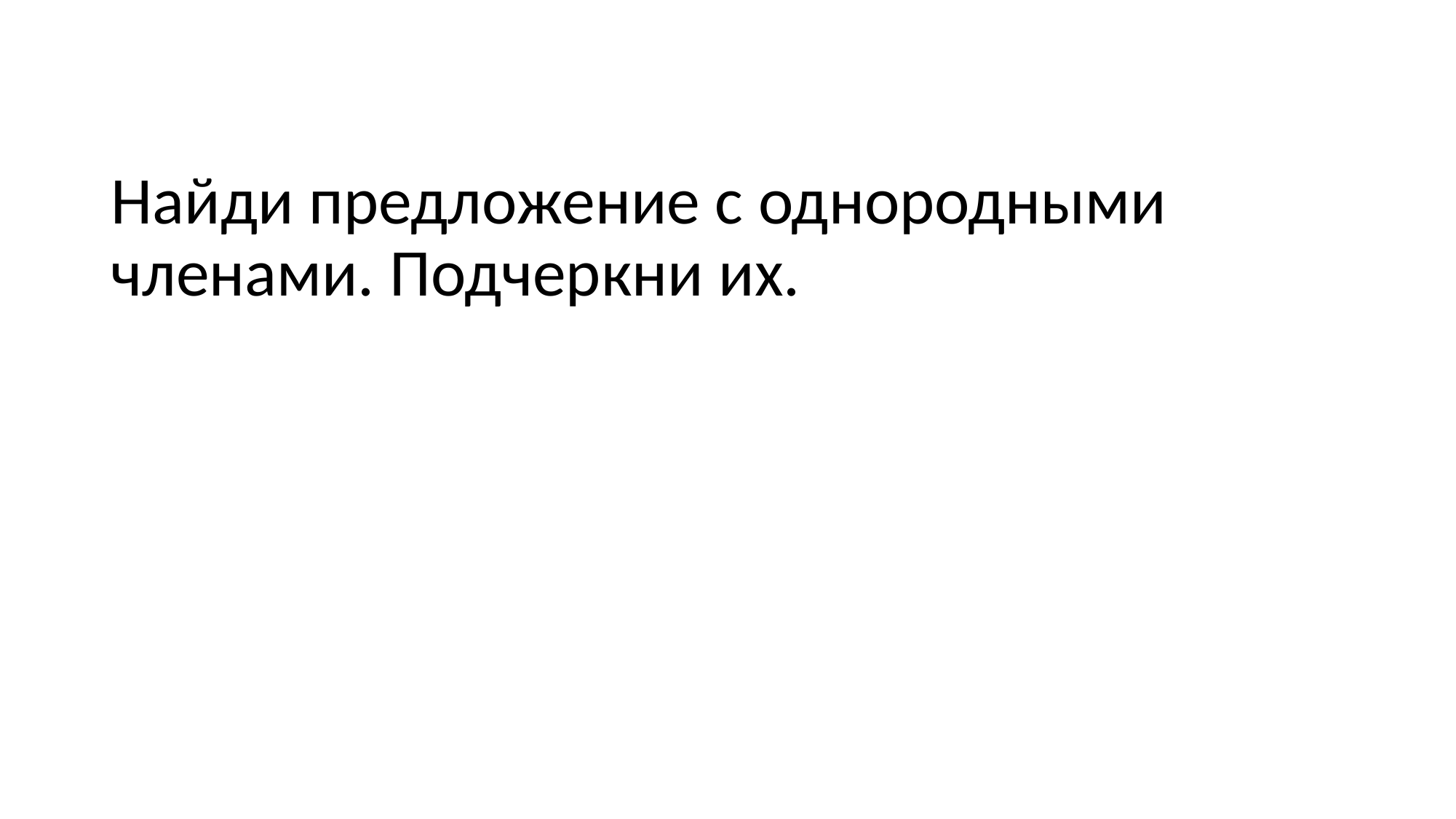

# Найди предложение с однородными членами. Подчеркни их.